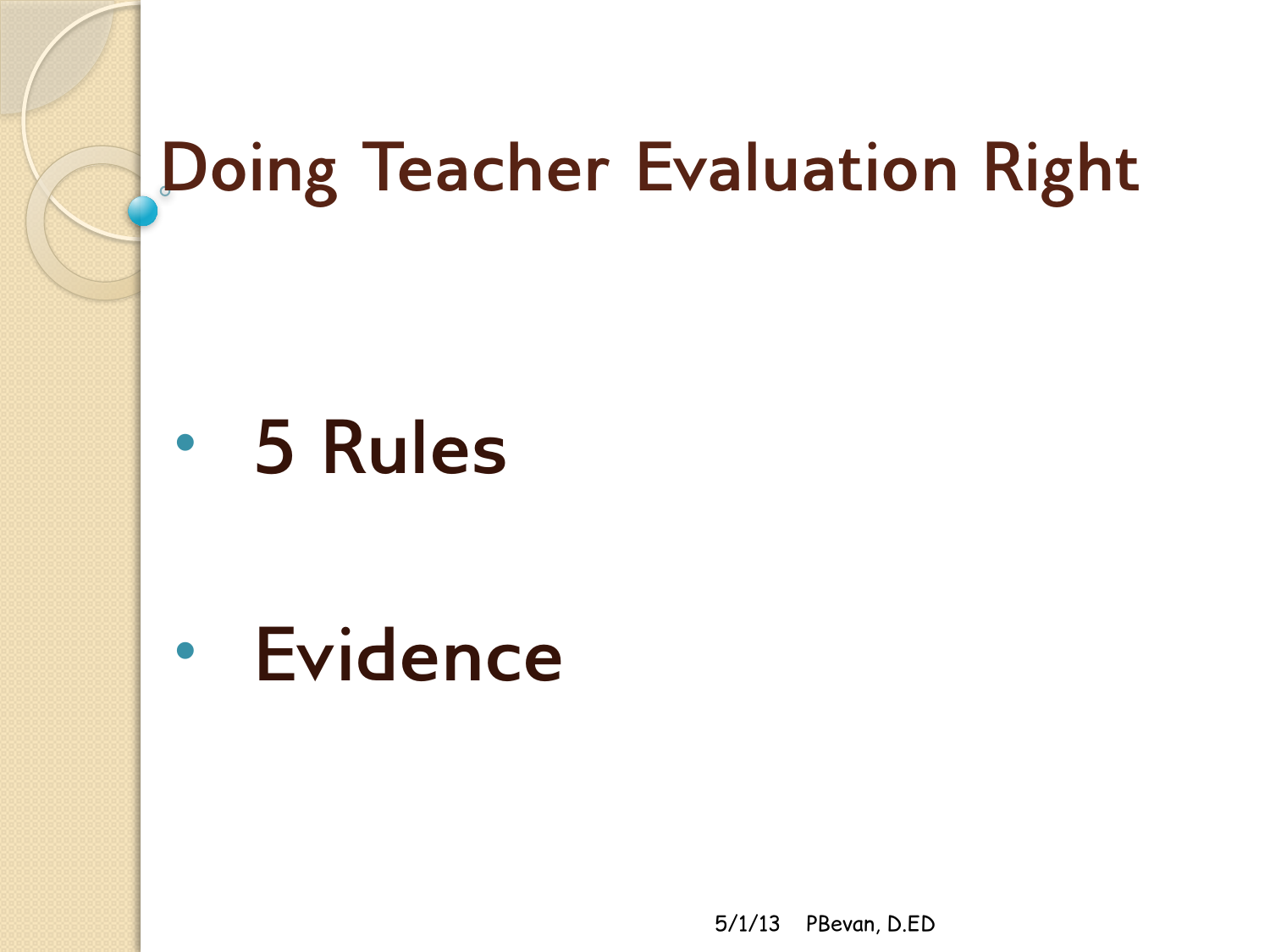

# Doing Teacher Evaluation Right

5 Rules

Evidence

5/1/13
PBevan, D.ED